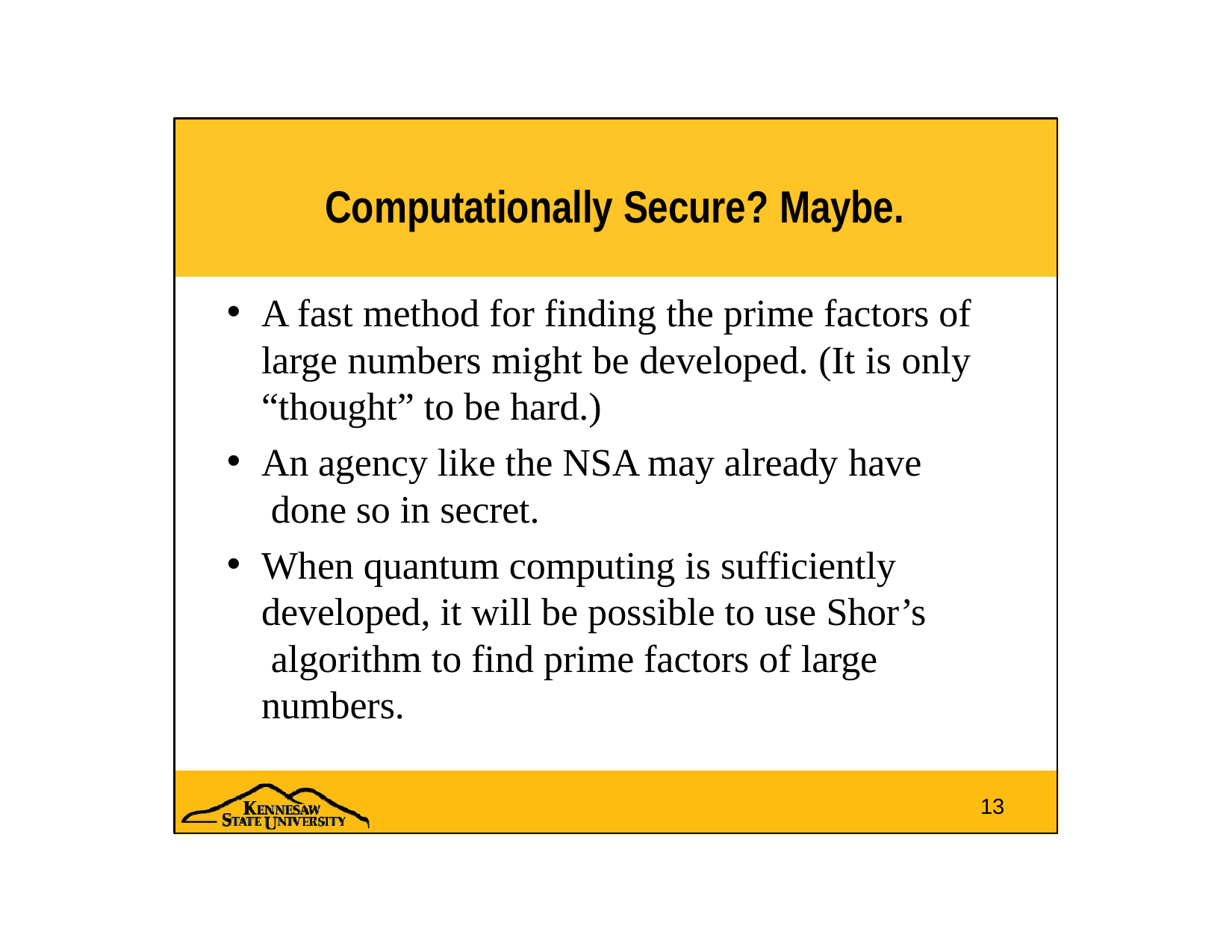

# Computationally Secure? Maybe.
A fast method for finding the prime factors of  large numbers might be developed. (It is only  “thought” to be hard.)
An agency like the NSA may already have  done so in secret.
When quantum computing is sufficiently  developed, it will be possible to use Shor’s  algorithm to find prime factors of large  numbers.

13